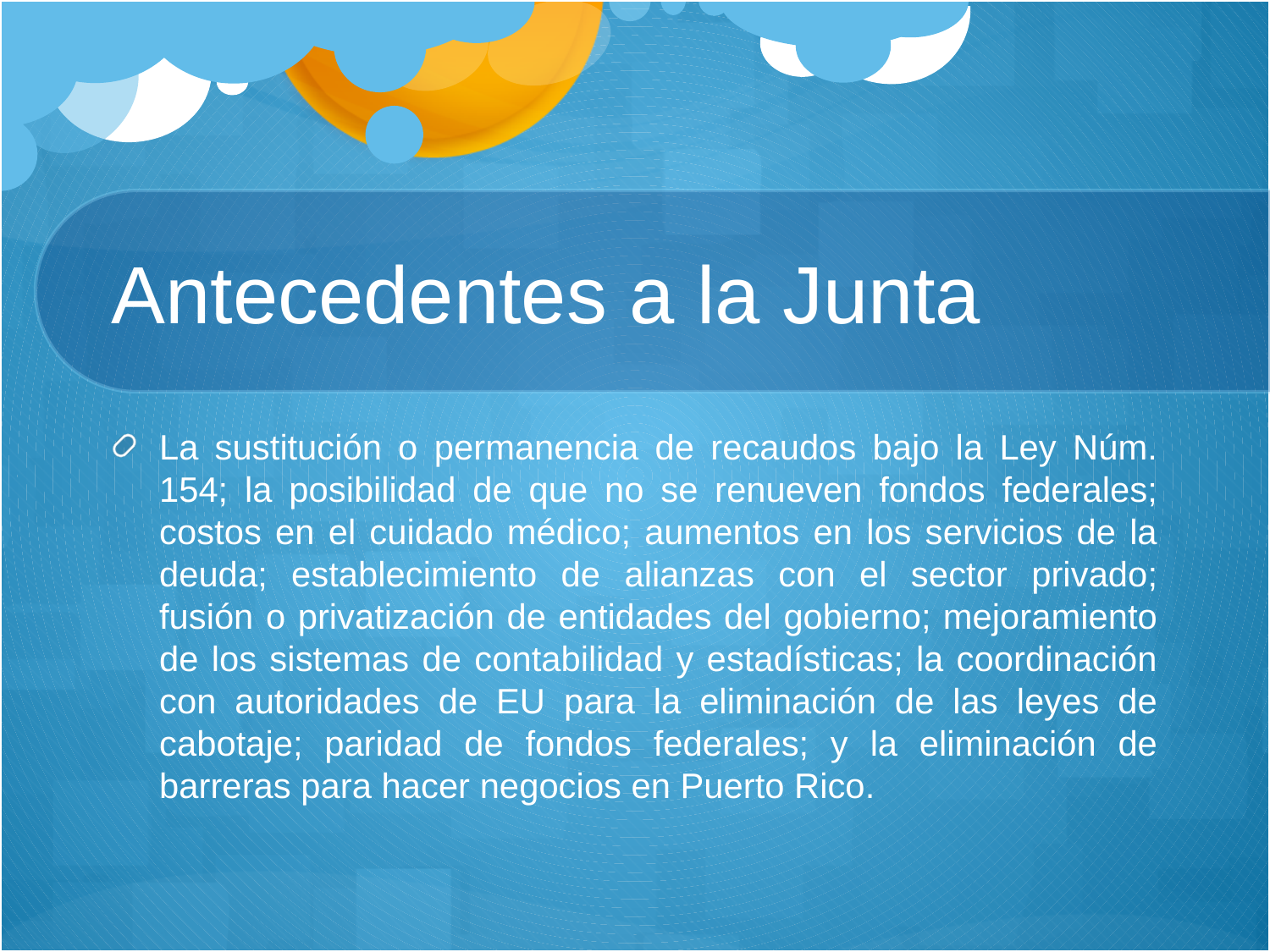

# Antecedentes a la Junta
La sustitución o permanencia de recaudos bajo la Ley Núm. 154; la posibilidad de que no se renueven fondos federales; costos en el cuidado médico; aumentos en los servicios de la deuda; establecimiento de alianzas con el sector privado; fusión o privatización de entidades del gobierno; mejoramiento de los sistemas de contabilidad y estadísticas; la coordinación con autoridades de EU para la eliminación de las leyes de cabotaje; paridad de fondos federales; y la eliminación de barreras para hacer negocios en Puerto Rico.